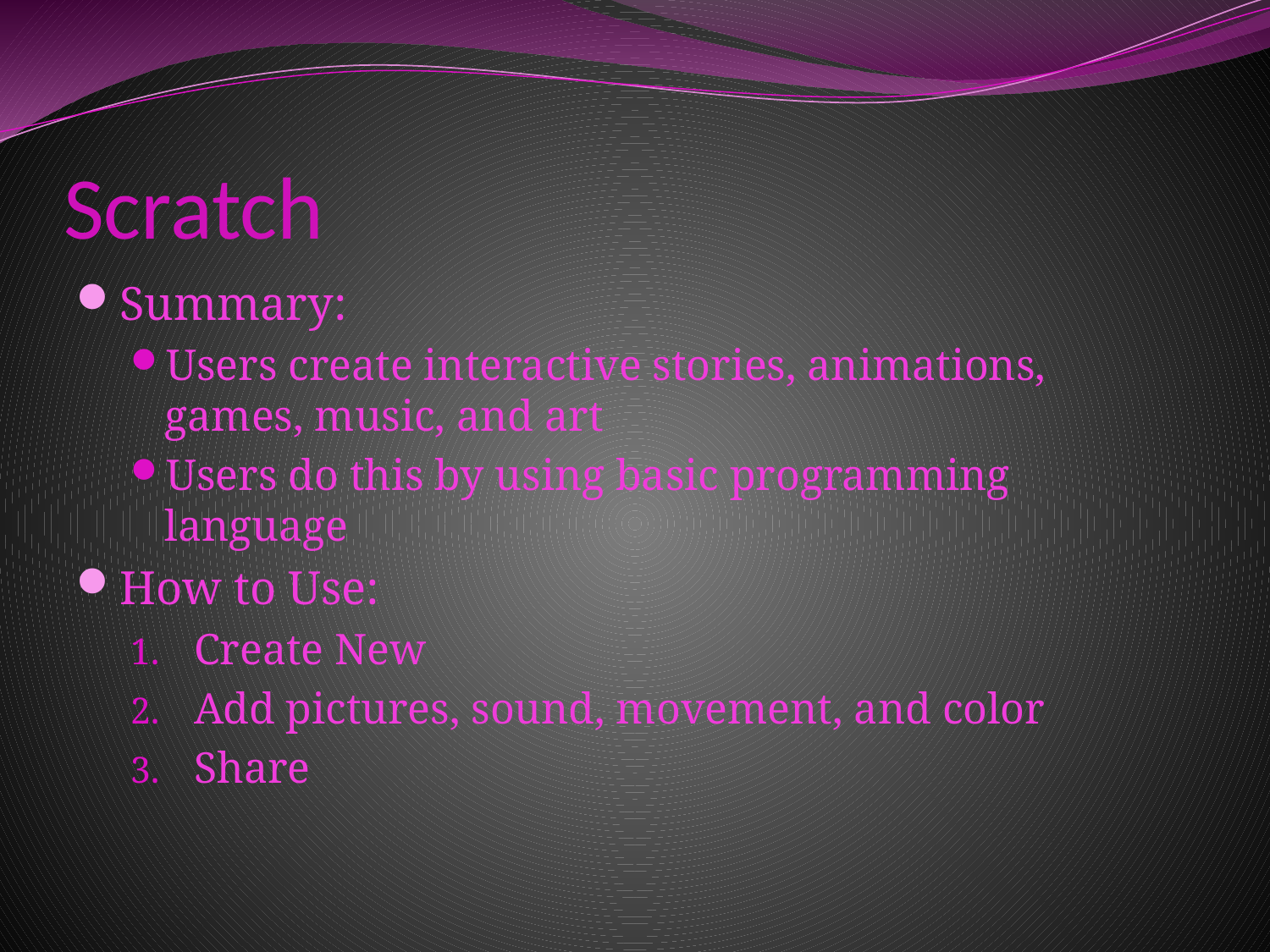

# Scratch
Summary:
Users create interactive stories, animations, games, music, and art
Users do this by using basic programming language
How to Use:
Create New
Add pictures, sound, movement, and color
Share